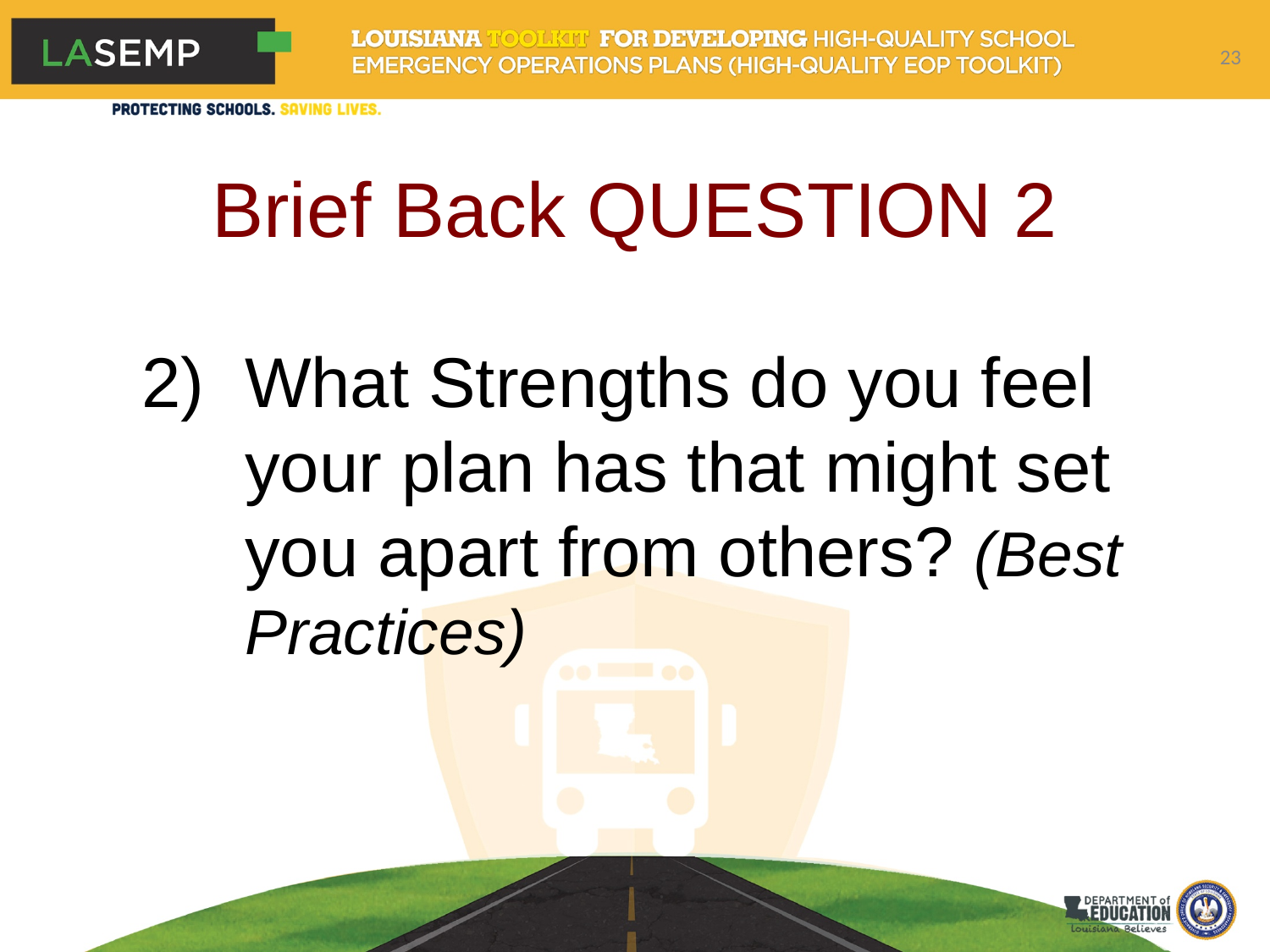

23
# Brief Back QUESTION 2
What Strengths do you feel your plan has that might set you apart from others? (Best Practices)